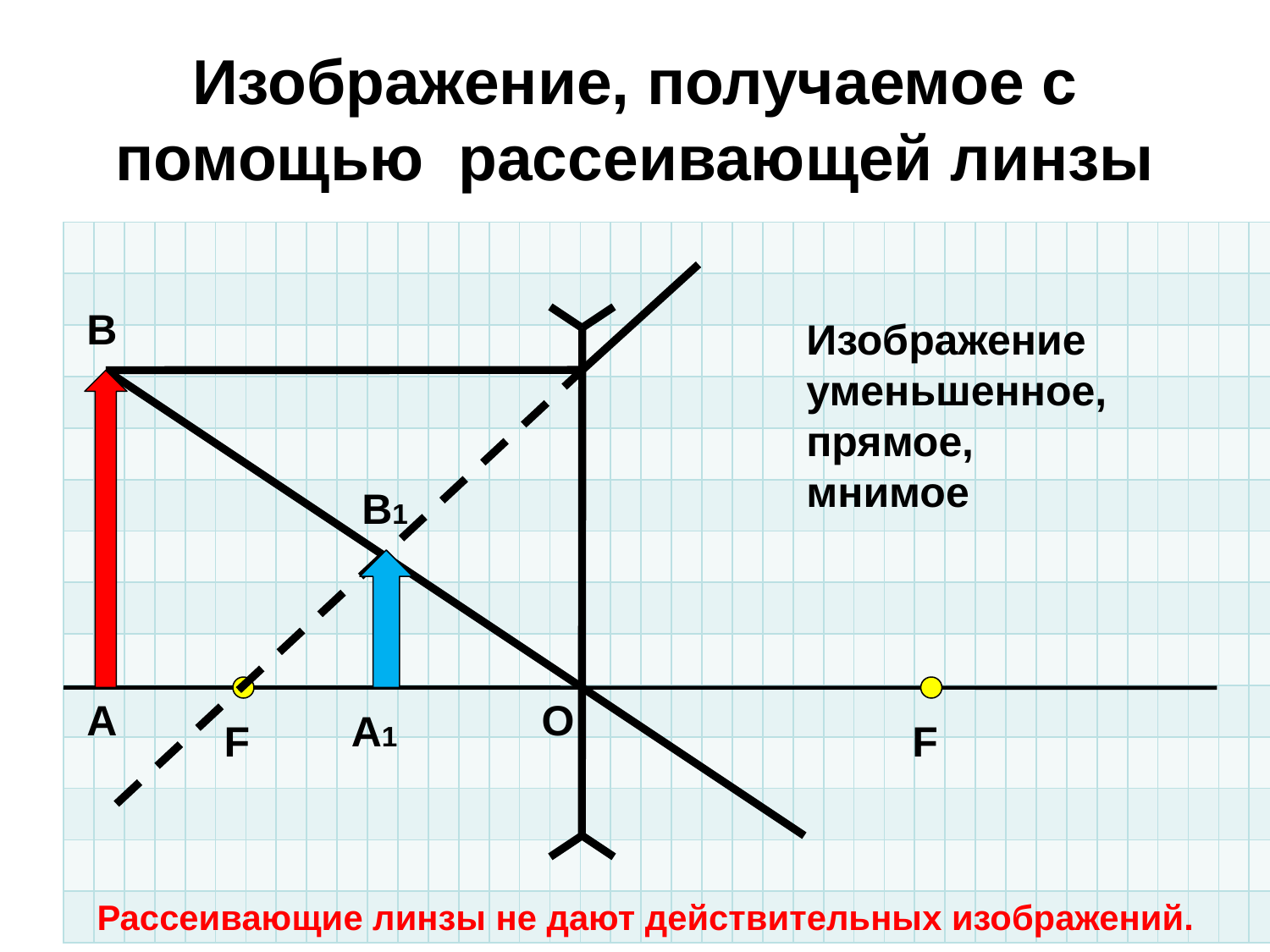

# Изображение, получаемое с помощью  рассеивающей линзы
|  |  |  |  |  |  |  |  |  |  |  |  |  |  |  |  |  |  |  |  |  |  |  |  |  |  |  |  |  |  |  |  |  |  |  |  |  |  |  |  |
| --- | --- | --- | --- | --- | --- | --- | --- | --- | --- | --- | --- | --- | --- | --- | --- | --- | --- | --- | --- | --- | --- | --- | --- | --- | --- | --- | --- | --- | --- | --- | --- | --- | --- | --- | --- | --- | --- | --- | --- |
|  |  |  |  |  |  |  |  |  |  |  |  |  |  |  |  |  |  |  |  |  |  |  |  |  |  |  |  |  |  |  |  |  |  |  |  |  |  |  |  |
|  |  |  |  |  |  |  |  |  |  |  |  |  |  |  |  |  |  |  |  |  |  |  |  |  |  |  |  |  |  |  |  |  |  |  |  |  |  |  |  |
|  |  |  |  |  |  |  |  |  |  |  |  |  |  |  |  |  |  |  |  |  |  |  |  |  |  |  |  |  |  |  |  |  |  |  |  |  |  |  |  |
|  |  |  |  |  |  |  |  |  |  |  |  |  |  |  |  |  |  |  |  |  |  |  |  |  |  |  |  |  |  |  |  |  |  |  |  |  |  |  |  |
|  |  |  |  |  |  |  |  |  |  |  |  |  |  |  |  |  |  |  |  |  |  |  |  |  |  |  |  |  |  |  |  |  |  |  |  |  |  |  |  |
|  |  |  |  |  |  |  |  |  |  |  |  |  |  |  |  |  |  |  |  |  |  |  |  |  |  |  |  |  |  |  |  |  |  |  |  |  |  |  |  |
|  |  |  |  |  |  |  |  |  |  |  |  |  |  |  |  |  |  |  |  |  |  |  |  |  |  |  |  |  |  |  |  |  |  |  |  |  |  |  |  |
|  |  |  |  |  |  |  |  |  |  |  |  |  |  |  |  |  |  |  |  |  |  |  |  |  |  |  |  |  |  |  |  |  |  |  |  |  |  |  |  |
|  |  |  |  |  |  |  |  |  |  |  |  |  |  |  |  |  |  |  |  |  |  |  |  |  |  |  |  |  |  |  |  |  |  |  |  |  |  |  |  |
|  |  |  |  |  |  |  |  |  |  |  |  |  |  |  |  |  |  |  |  |  |  |  |  |  |  |  |  |  |  |  |  |  |  |  |  |  |  |  |  |
|  |  |  |  |  |  |  |  |  |  |  |  |  |  |  |  |  |  |  |  |  |  |  |  |  |  |  |  |  |  |  |  |  |  |  |  |  |  |  |  |
|  |  |  |  |  |  |  |  |  |  |  |  |  |  |  |  |  |  |  |  |  |  |  |  |  |  |  |  |  |  |  |  |  |  |  |  |  |  |  |  |
|  |  |  |  |  |  |  |  |  |  |  |  |  |  |  |  |  |  |  |  |  |  |  |  |  |  |  |  |  |  |  |  |  |  |  |  |  |  |  |  |
В
Изображение
уменьшенное,
прямое,
мнимое

B1

А
O
A1
F
F
Рассеивающие линзы не дают действительных изображений.